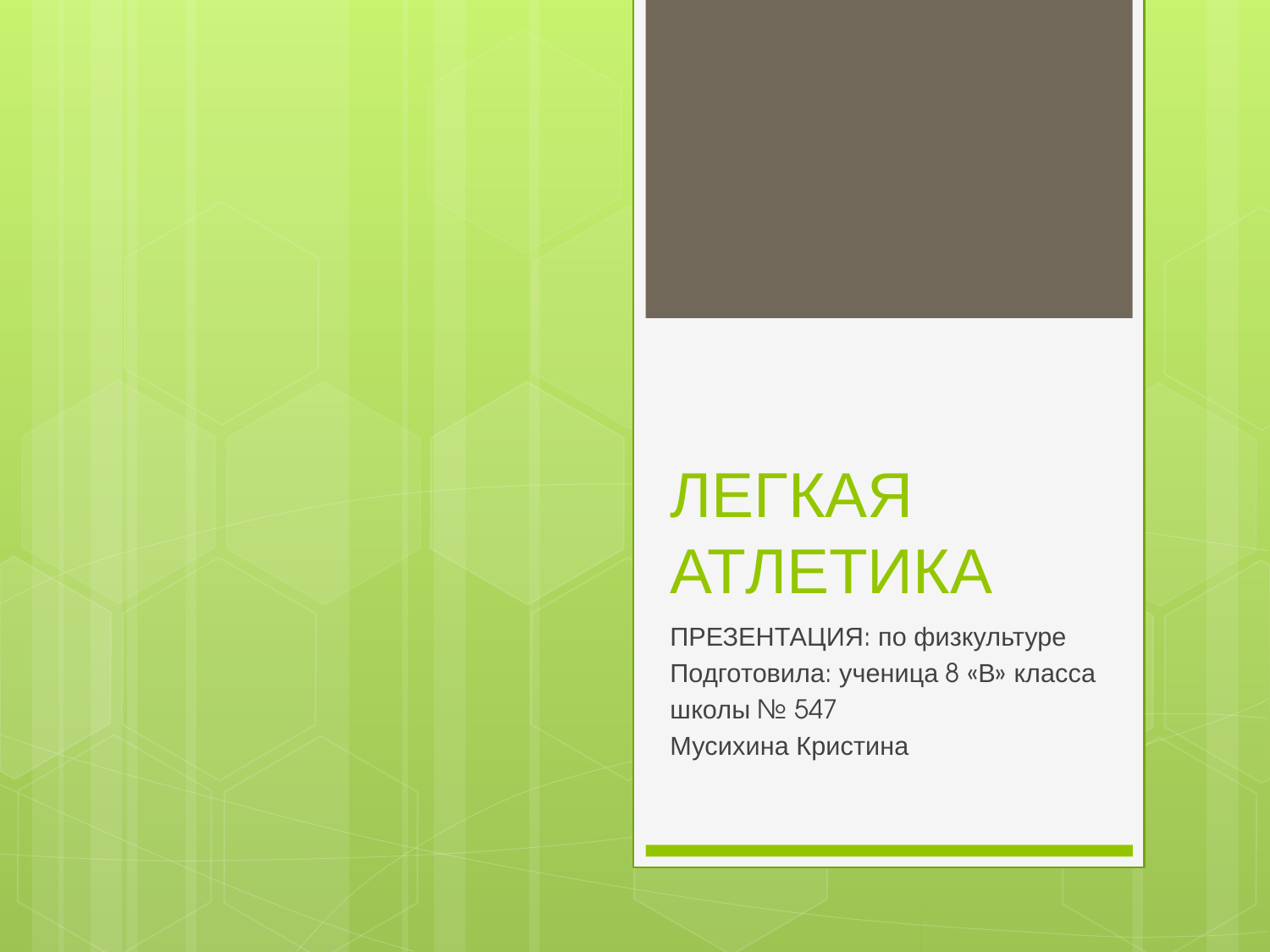

# ЛЕГКАЯ АТЛЕТИКА
ПРЕЗЕНТАЦИЯ: по физкультуре
Подготовила: ученица 8 «В» класса
школы № 547
Мусихина Кристина